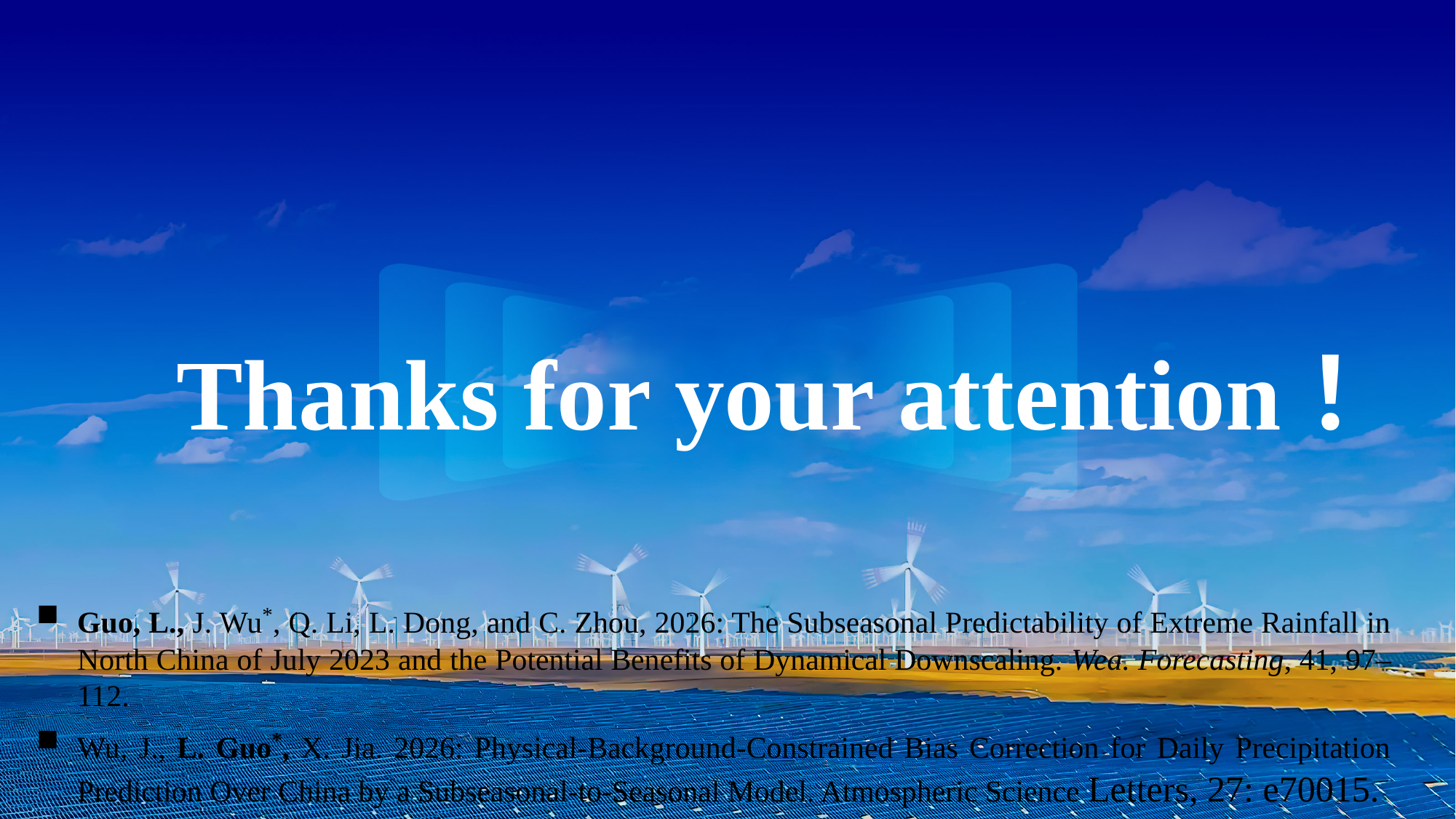

Thanks for your attention！
Guo, L., J. Wu*, Q. Li, L. Dong, and C. Zhou, 2026: The Subseasonal Predictability of Extreme Rainfall in North China of July 2023 and the Potential Benefits of Dynamical Downscaling. Wea. Forecasting, 41, 97–112.
Wu, J., L. Guo*, X. Jia. 2026: Physical-Background-Constrained Bias Correction for Daily Precipitation Prediction Over China by a Subseasonal-to-Seasonal Model. Atmospheric Science Letters, 27: e70015.